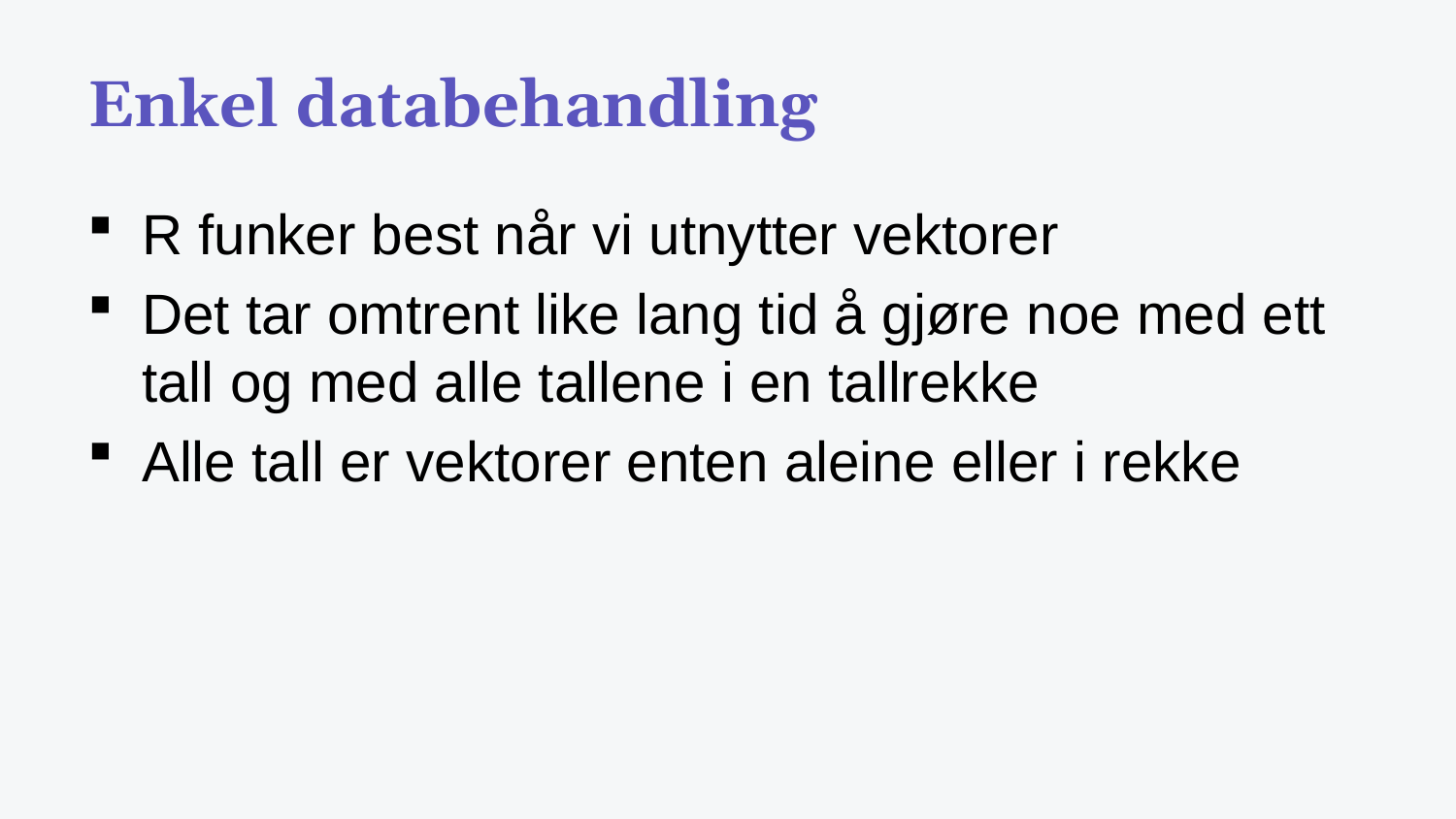

# Enkel databehandling
R funker best når vi utnytter vektorer
Det tar omtrent like lang tid å gjøre noe med ett tall og med alle tallene i en tallrekke
Alle tall er vektorer enten aleine eller i rekke